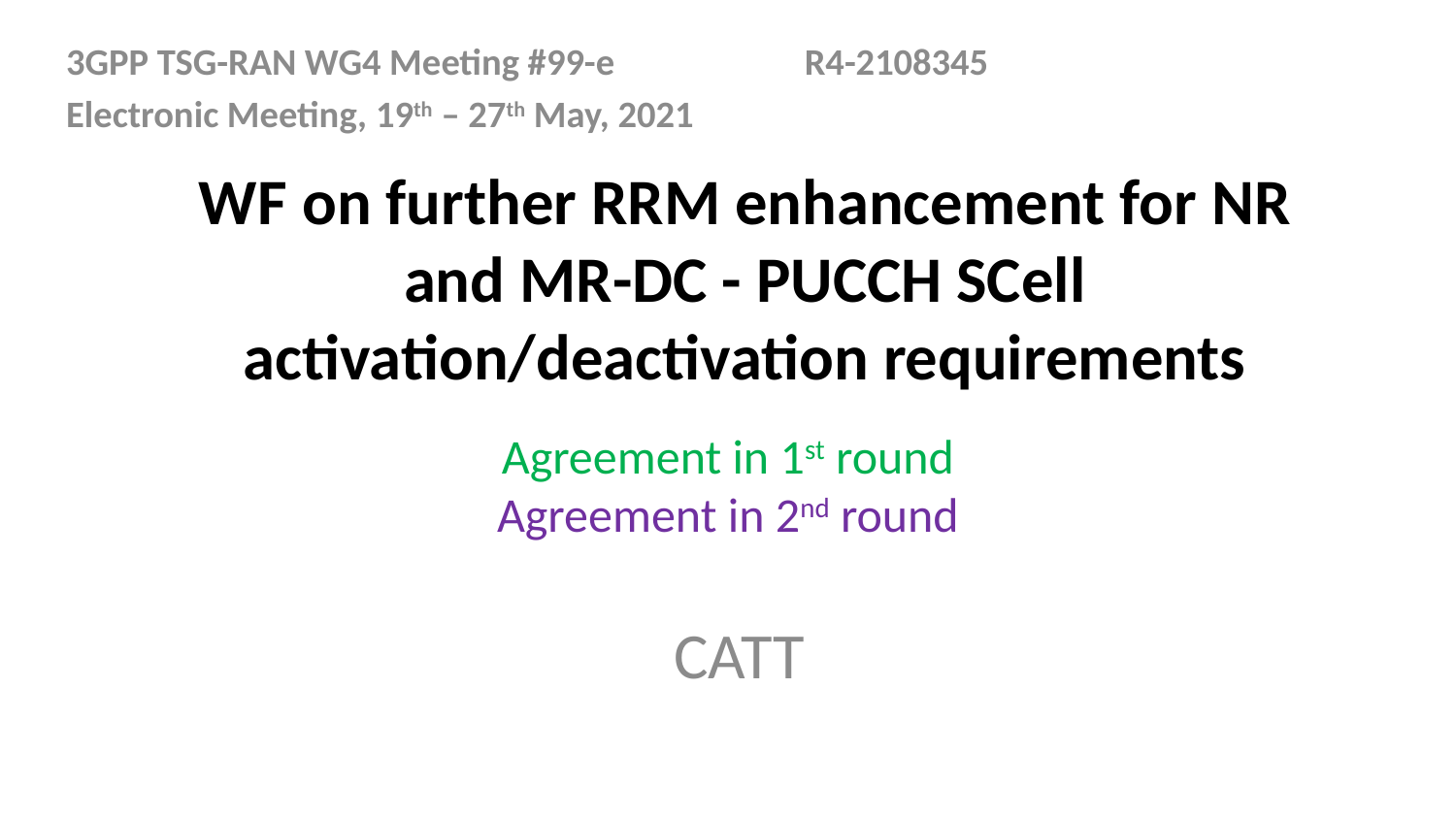

3GPP TSG-RAN WG4 Meeting #99-e	                     R4-2108345
Electronic Meeting, 19th – 27th May, 2021
# WF on further RRM enhancement for NR and MR-DC - PUCCH SCell activation/deactivation requirements
Agreement in 1st round
Agreement in 2nd round
CATT